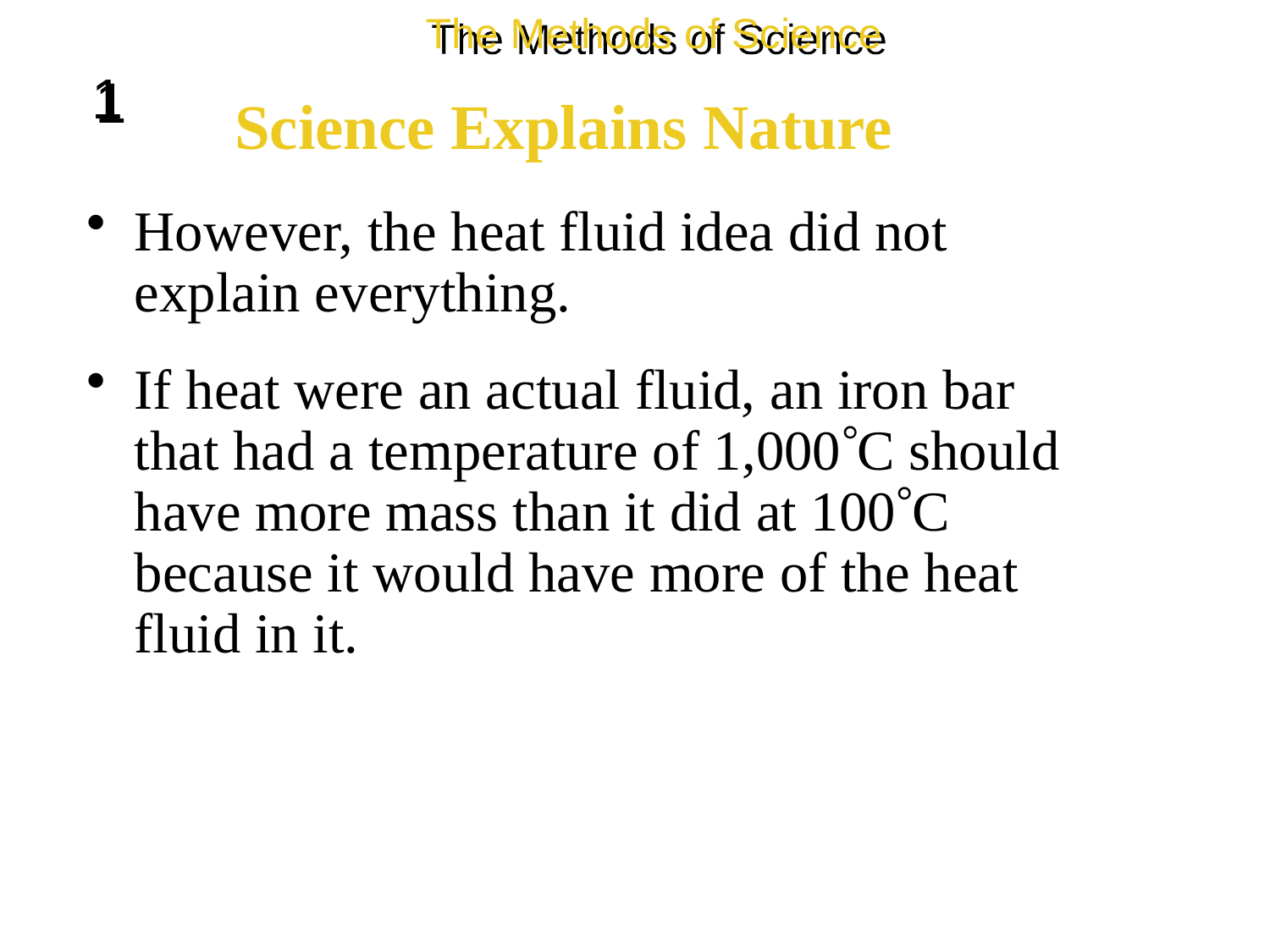

The Methods of Science
1
Science Explains Nature
However, the heat fluid idea did not explain everything.
If heat were an actual fluid, an iron bar that had a temperature of 1,000°C should have more mass than it did at 100°C because it would have more of the heat fluid in it.